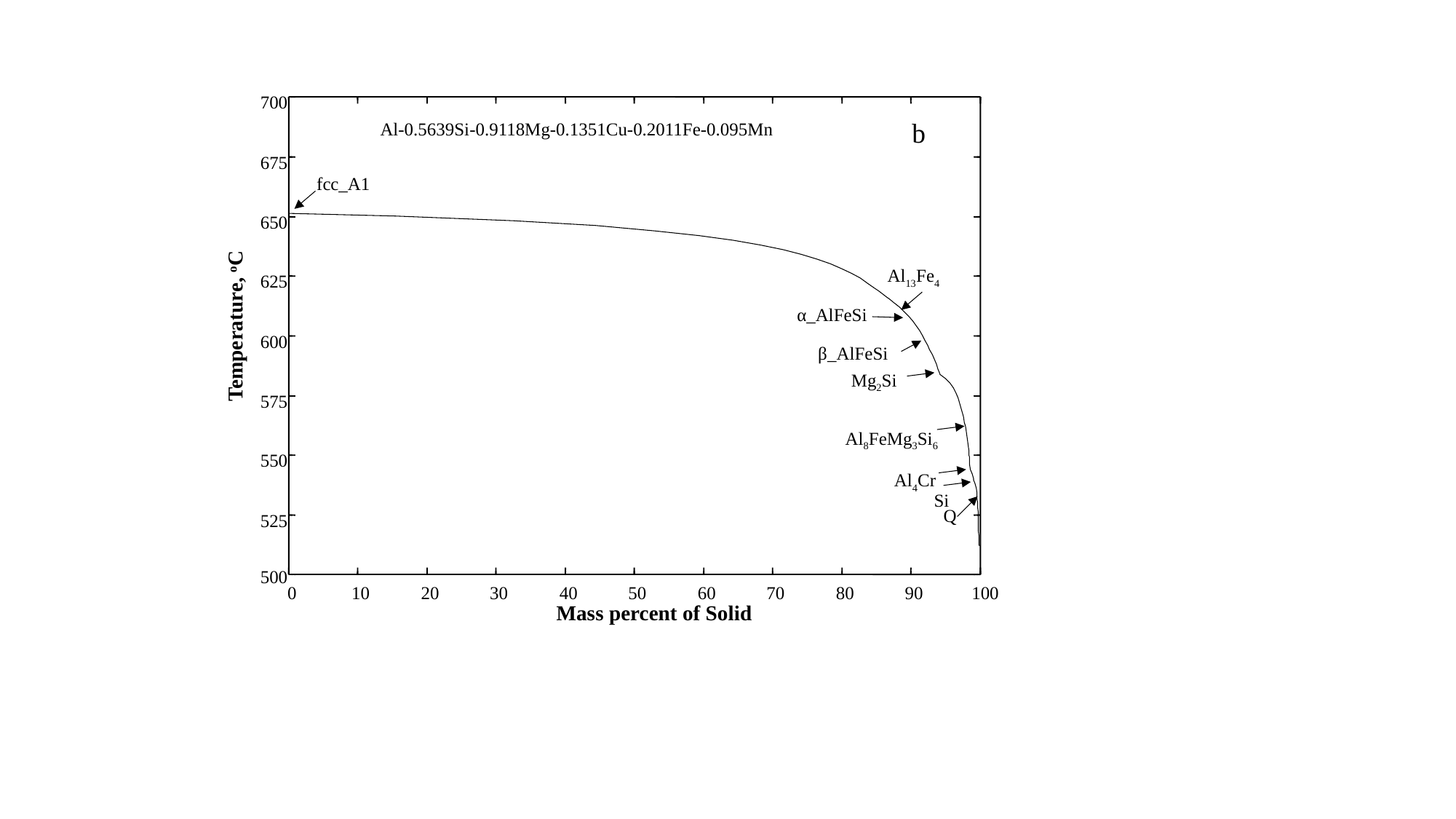

700

Al-0.5639Si-0.9118Mg-0.1351Cu-0.2011Fe-0.095Mn
675

fcc_A1
650

Al13Fe4
625

α_AlFeSi
Temperature, ᵒC
600

β_AlFeSi
Mg2Si
575

Al8FeMg3Si6
550

Al4Cr
Si
Q
525

500

0
10
20
30
40
50
60
70
80
90
100
Mass percent of Solid
b